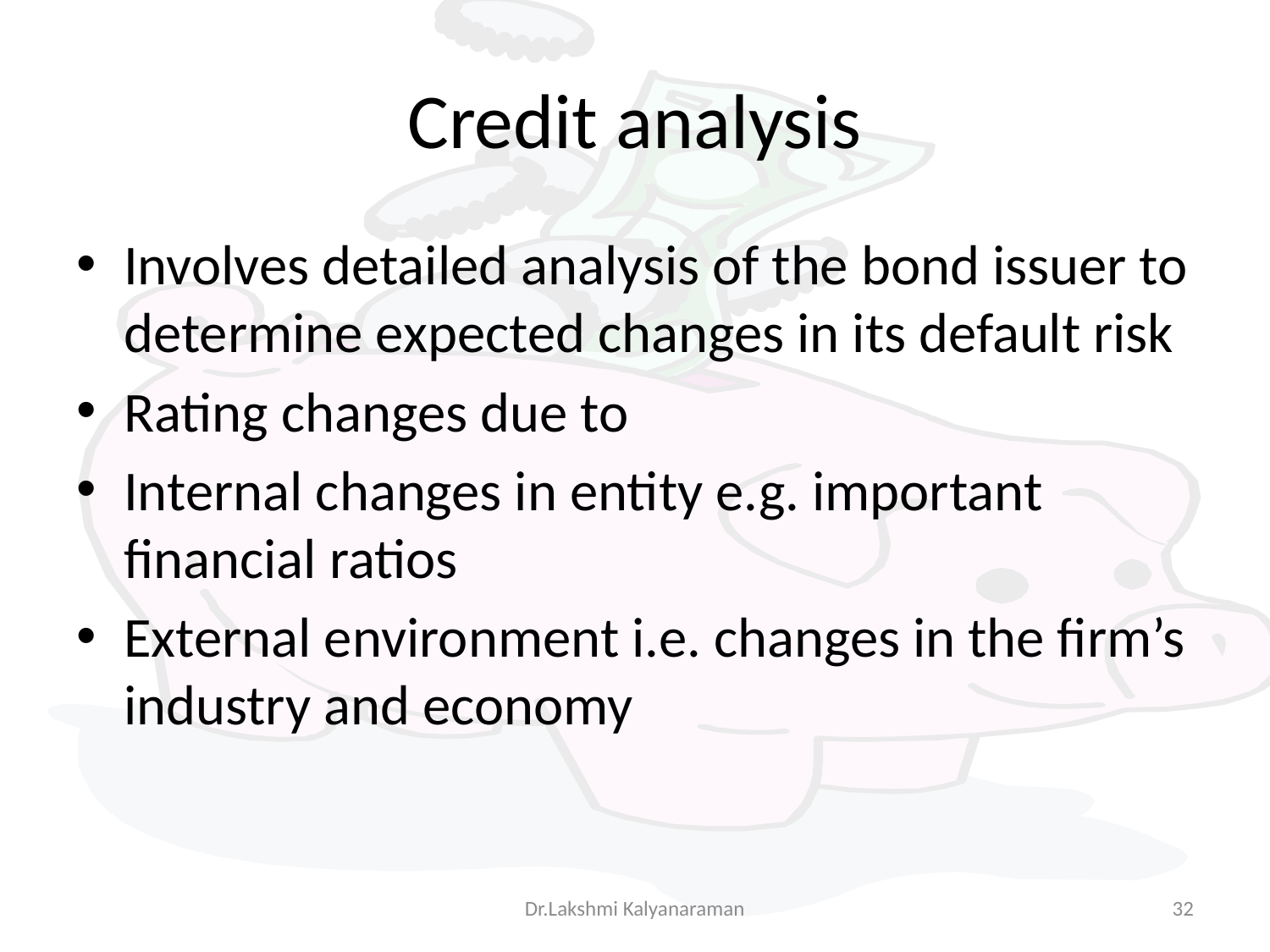

# Credit analysis
Involves detailed analysis of the bond issuer to determine expected changes in its default risk
Rating changes due to
Internal changes in entity e.g. important financial ratios
External environment i.e. changes in the firm’s industry and economy
Dr.Lakshmi Kalyanaraman
32